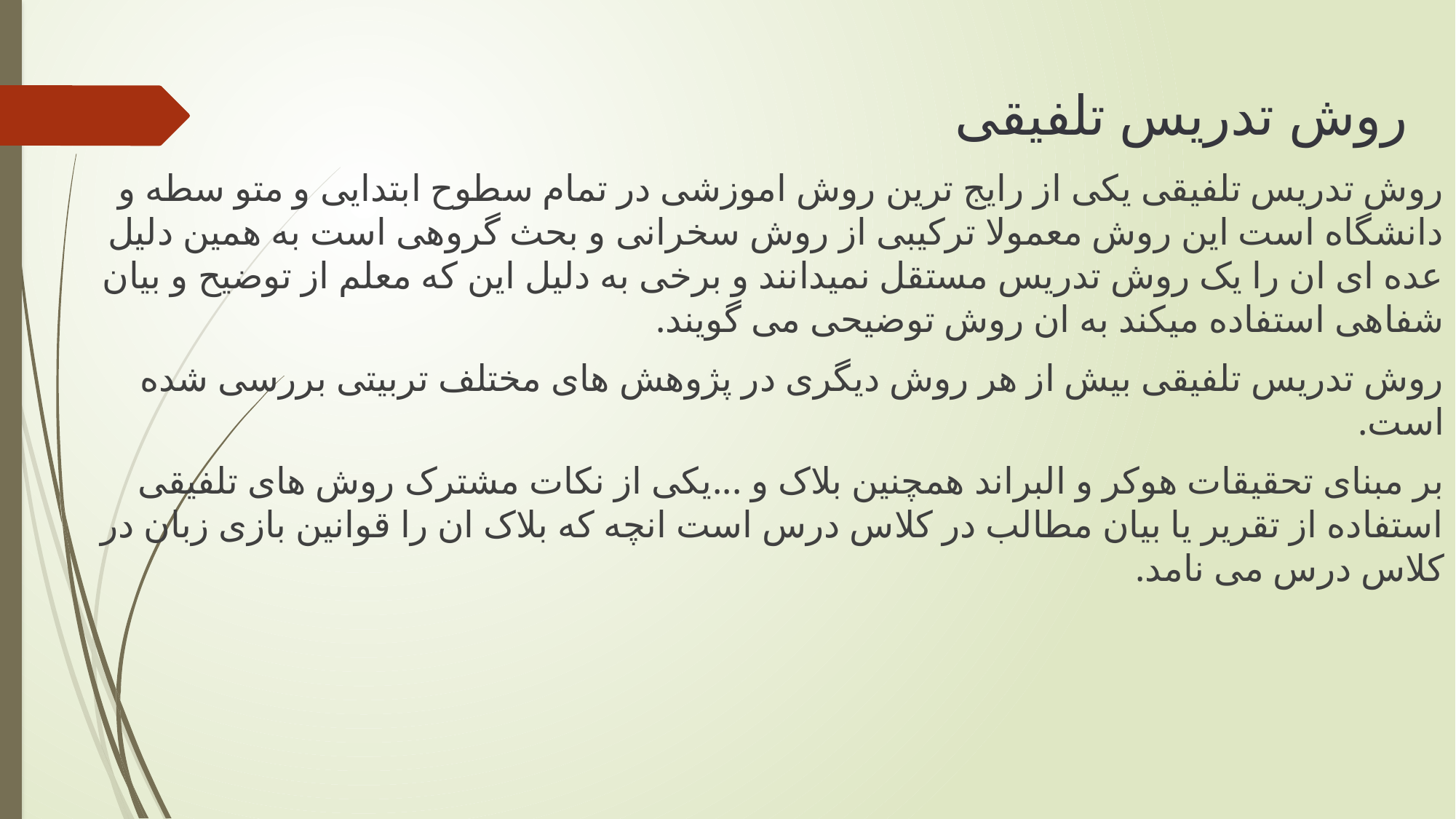

# روش تدریس تلفیقی
روش تدریس تلفیقی یکی از رایج ترین روش اموزشی در تمام سطوح ابتدایی و متو سطه و دانشگاه است این روش معمولا ترکیبی از روش سخرانی و بحث گروهی است به همین دلیل عده ای ان را یک روش تدریس مستقل نمیدانند و برخی به دلیل این که معلم از توضیح و بیان شفاهی استفاده میکند به ان روش توضیحی می گویند.
روش تدریس تلفیقی بیش از هر روش دیگری در پژوهش های مختلف تربیتی بررسی شده است.
بر مبنای تحقیقات هوکر و البراند همچنین بلاک و ...یکی از نکات مشترک روش های تلفیقی استفاده از تقریر یا بیان مطالب در کلاس درس است انچه که بلاک ان را قوانین بازی زبان در کلاس درس می نامد.